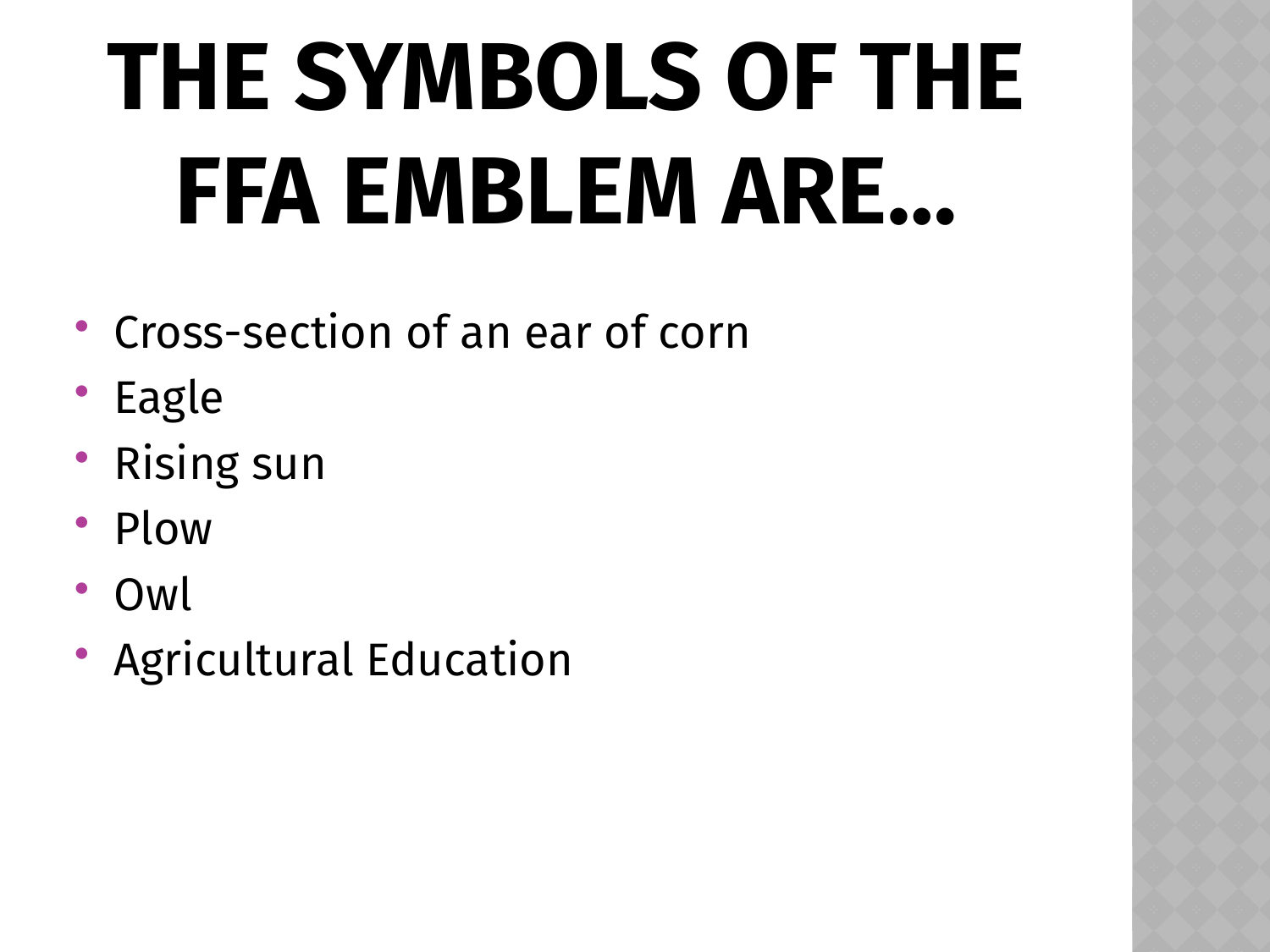

# The Symbols of the FFA emblem are…
Cross-section of an ear of corn
Eagle
Rising sun
Plow
Owl
Agricultural Education